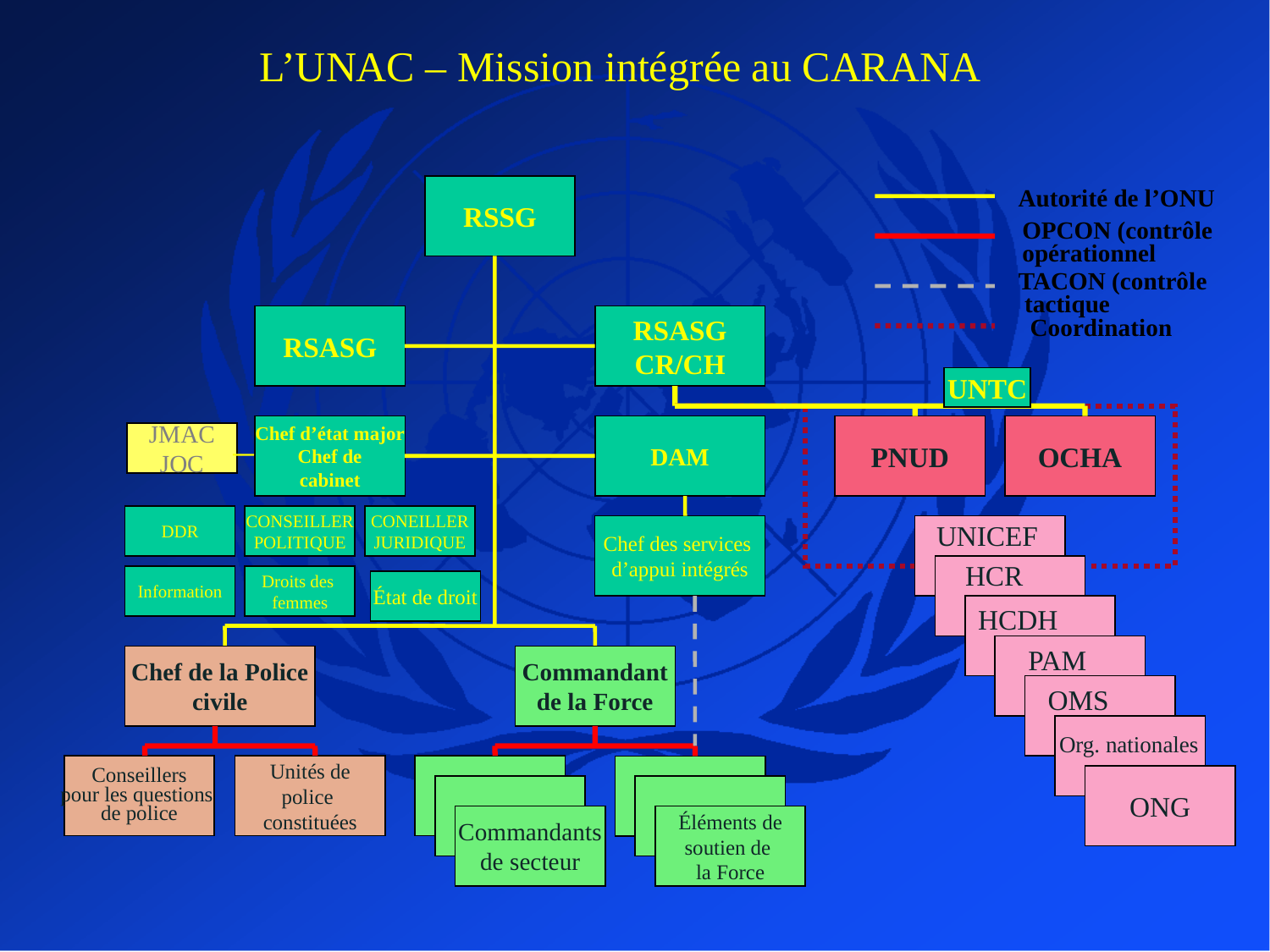

L’UNAC – Mission intégrée au CARANA

RSSG
Autorité de l’ONU

OPCON (contrôle
opérationnel

TACON (contrôle
 tactique

RSASG
RSASG
CR/CH
Coordination

UNTC

Chef d’état major
Chef de
cabinet
DAM
OCHA
PNUD
JMAC
JOC

DDR
CONSEILLER
POLITIQUE
CONEILLER
JURIDIQUE
UNICEF
Chef des services
d’appui intégrés

HCR

Information
Droits des
femmes
État de droit

HCDH

PAM
Chef de la Police
civile
Commandant
de la Force

OMS

Org. nationales

Conseillers
pour les questions
de police
Unités de
police
constituées

ONG

Commandants
de secteur
Éléments de
soutien de
la Force